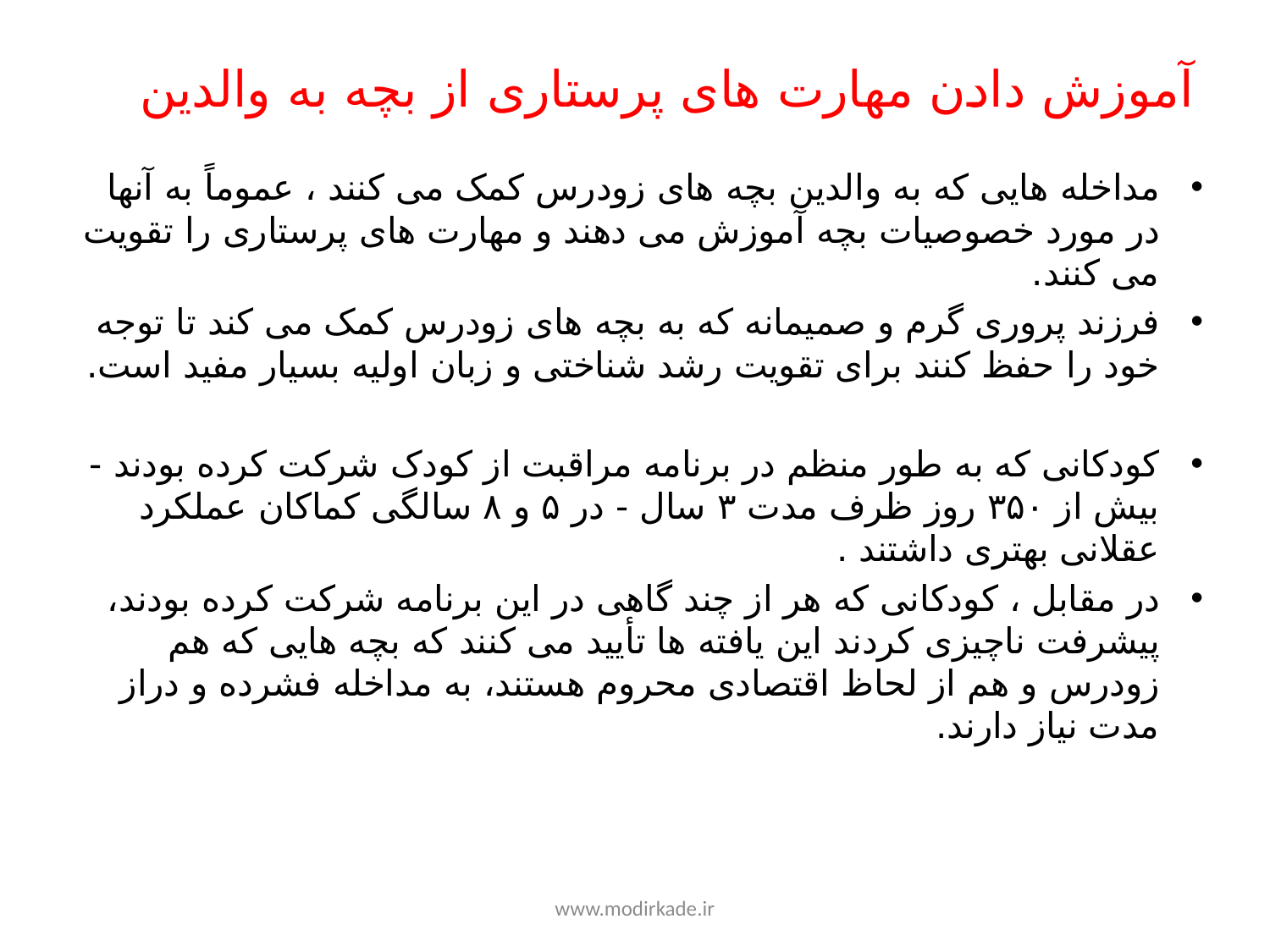

# آموزش دادن مهارت های پرستاری از بچه به والدین
مداخله هایی که به والدین بچه های زودرس کمک می کنند ، عموماً به آنها در مورد خصوصیات بچه آموزش می دهند و مهارت های پرستاری را تقویت می کنند.
فرزند پروری گرم و صمیمانه که به بچه های زودرس کمک می کند تا توجه خود را حفظ کنند برای تقویت رشد شناختی و زبان اولیه بسیار مفید است.

کودکانی که به طور منظم در برنامه مراقبت از کودک شرکت کرده بودند -بیش از ۳۵۰ روز ظرف مدت ۳ سال - در ۵ و ۸ سالگی کماکان عملکرد عقلانی بهتری داشتند .
در مقابل ، کودکانی که هر از چند گاهی در این برنامه شرکت کرده بودند، پیشرفت ناچیزی کردند این یافته ها تأیید می کنند که بچه هایی که هم زودرس و هم از لحاظ اقتصادی محروم هستند، به مداخله فشرده و دراز مدت نیاز دارند.

www.modirkade.ir